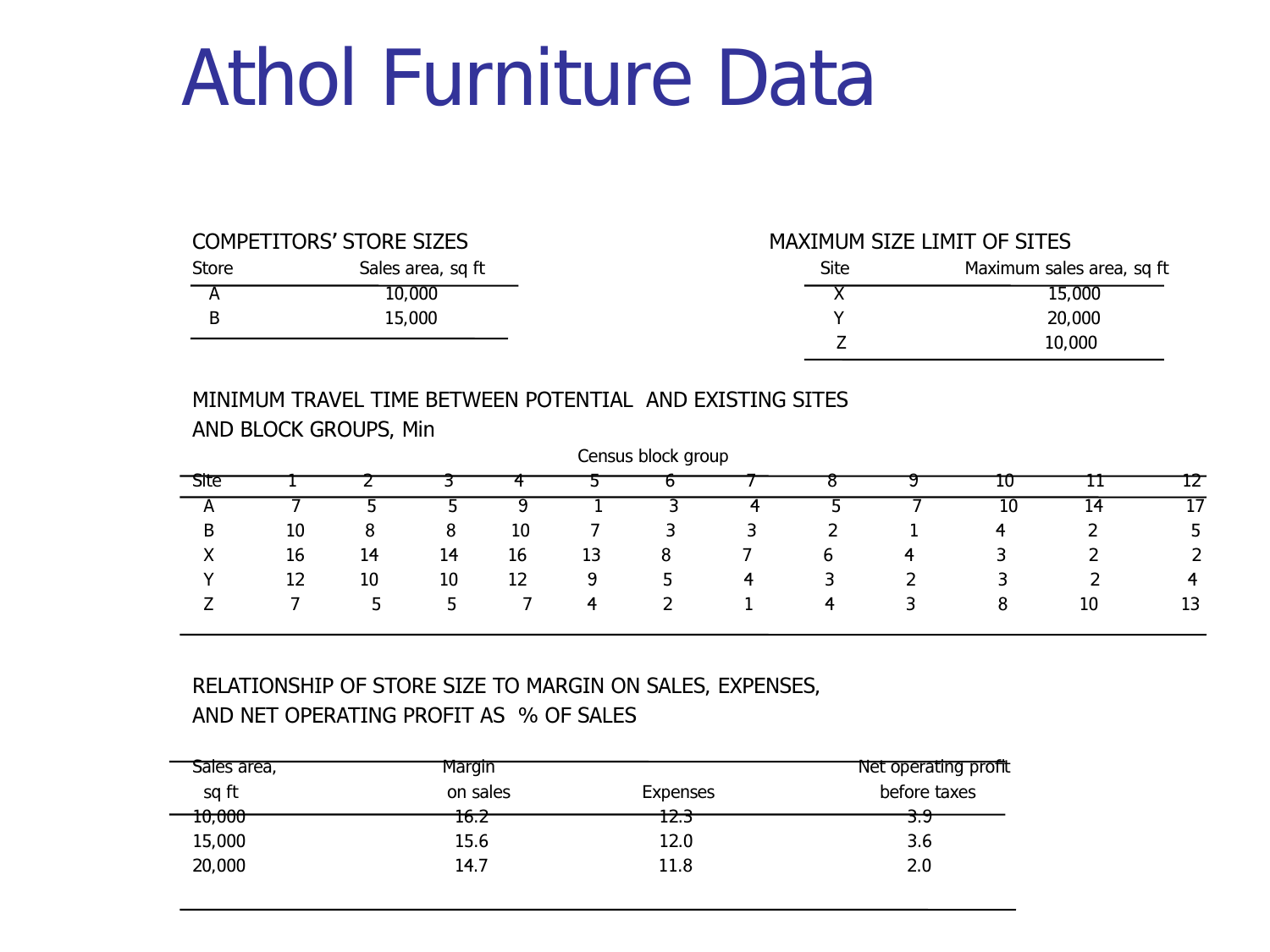

# Athol Furniture Data
COMPETITORS’ STORE SIZES                                              MAXIMUM SIZE LIMIT OF SITES
Store                       Sales area, sq ft                                                             Site                     Maximum sales area, sq ft
   A                              10,000                                                                        X                                     15,000
   B                              15,000                                                                        Y                                     20,000
                                                                                                                     Z                                    10,000

MINIMUM TRAVEL TIME BETWEEN POTENTIAL  AND EXISTING SITES
AND BLOCK GROUPS, Min
                                                                      Census block group
Site            1            2             3           4            5            6             7             8             9              10             11              12
  A              7            5             5           9            1            3             4             5             7              10            14               17
  B             10           8             8          10           7            3             3             2             1              4               2                 5
  X             16          14           14         16          13           8             7             6             4               3               2                 2
  Y             12          10           10         12           9            5             4             3             2               3               2                4
  Z              7             5            5            7          4            2             1             4             3               8             10               13

RELATIONSHIP OF STORE SIZE TO MARGIN ON SALES, EXPENSES,
AND NET OPERATING PROFIT AS  % OF SALES

Sales area,                              Margin                                                                  Net operating profit
  sq ft                                      on sales                        Expenses                              before taxes
10,000                                      16.2                               12.3                                       3.9
15,000                                      15.6                               12.0                                       3.6
20,000                                      14.7                               11.8                                       2.0

29
Copyright © 2019 by The McGraw-Hill Companies, Inc. All rights reserved.